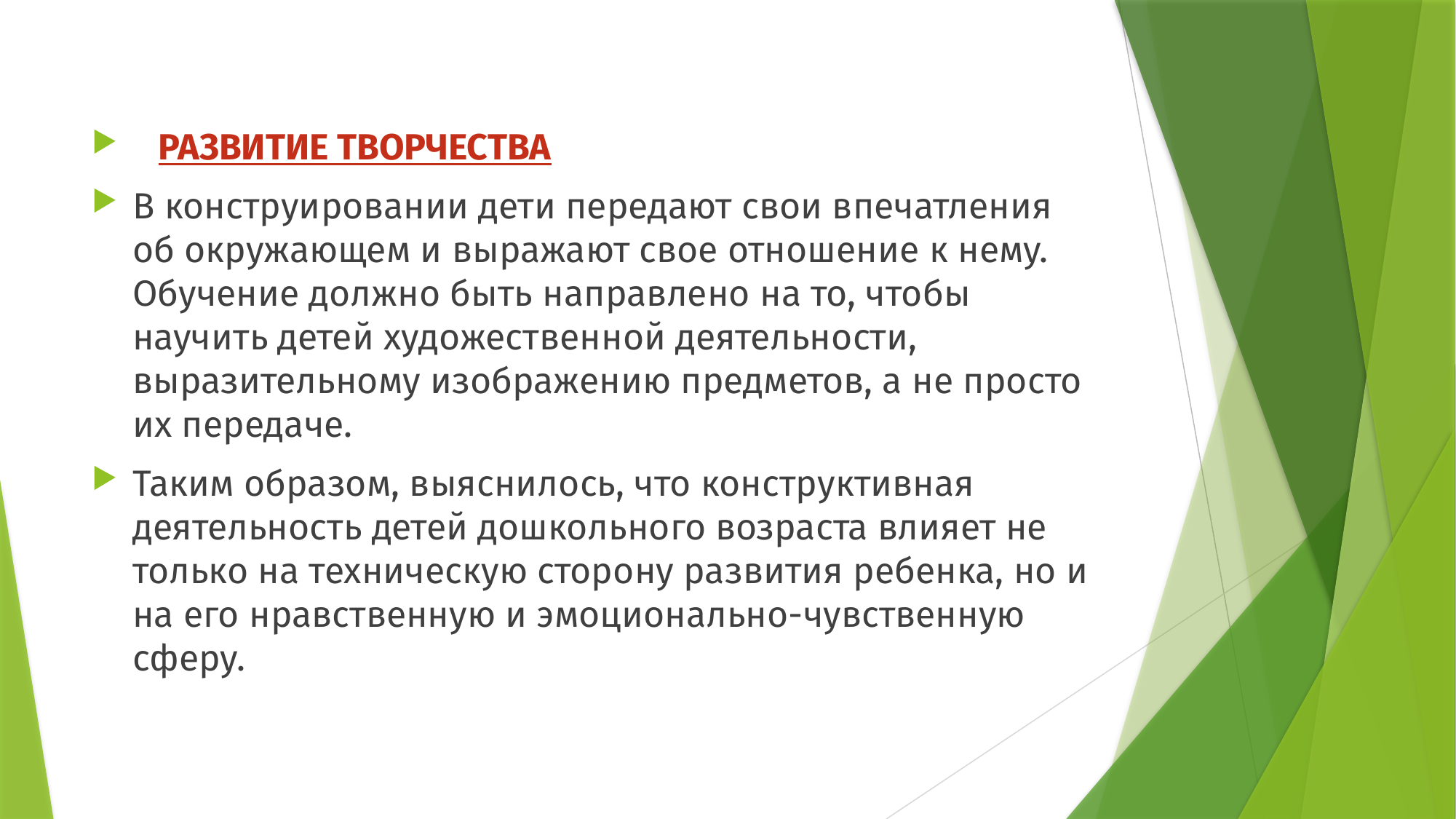

РАЗВИТИЕ ТВОРЧЕСТВА
В конструировании дети передают свои впечатления об окружающем и выражают свое отношение к нему. Обучение должно быть направлено на то, чтобы научить детей художественной деятельности, выразительному изображению предметов, а не просто их передаче.
Таким образом, выяснилось, что конструктивная деятельность детей дошкольного возраста влияет не только на техническую сторону развития ребенка, но и на его нравственную и эмоционально-чувственную сферу.